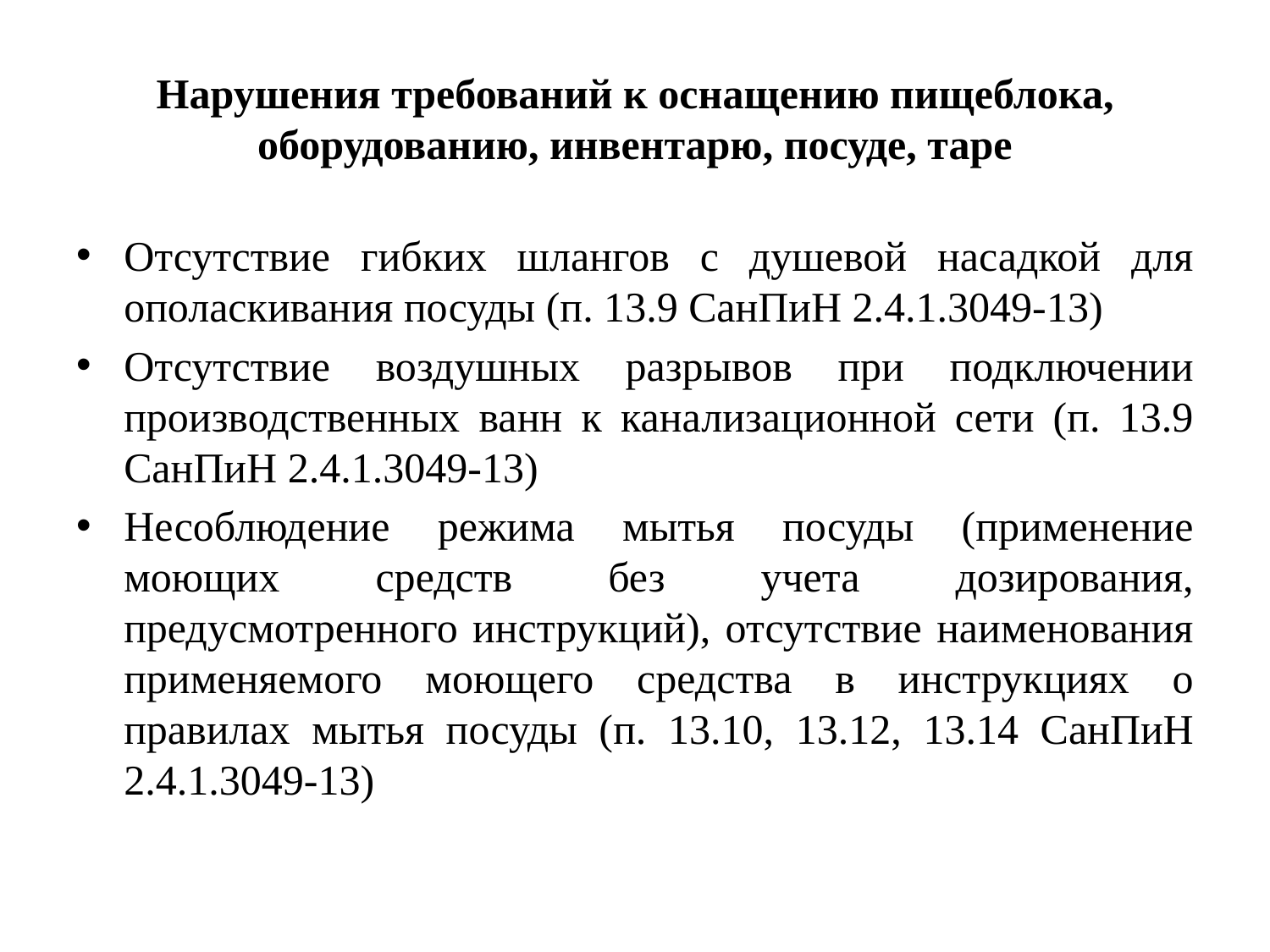

# Нарушения требований к оснащению пищеблока, оборудованию, инвентарю, посуде, таре
Отсутствие гибких шлангов с душевой насадкой для ополаскивания посуды (п. 13.9 СанПиН 2.4.1.3049-13)
Отсутствие воздушных разрывов при подключении производственных ванн к канализационной сети (п. 13.9 СанПиН 2.4.1.3049-13)
Несоблюдение режима мытья посуды (применение моющих средств без учета дозирования, предусмотренного инструкций), отсутствие наименования применяемого моющего средства в инструкциях о правилах мытья посуды (п. 13.10, 13.12, 13.14 СанПиН 2.4.1.3049-13)